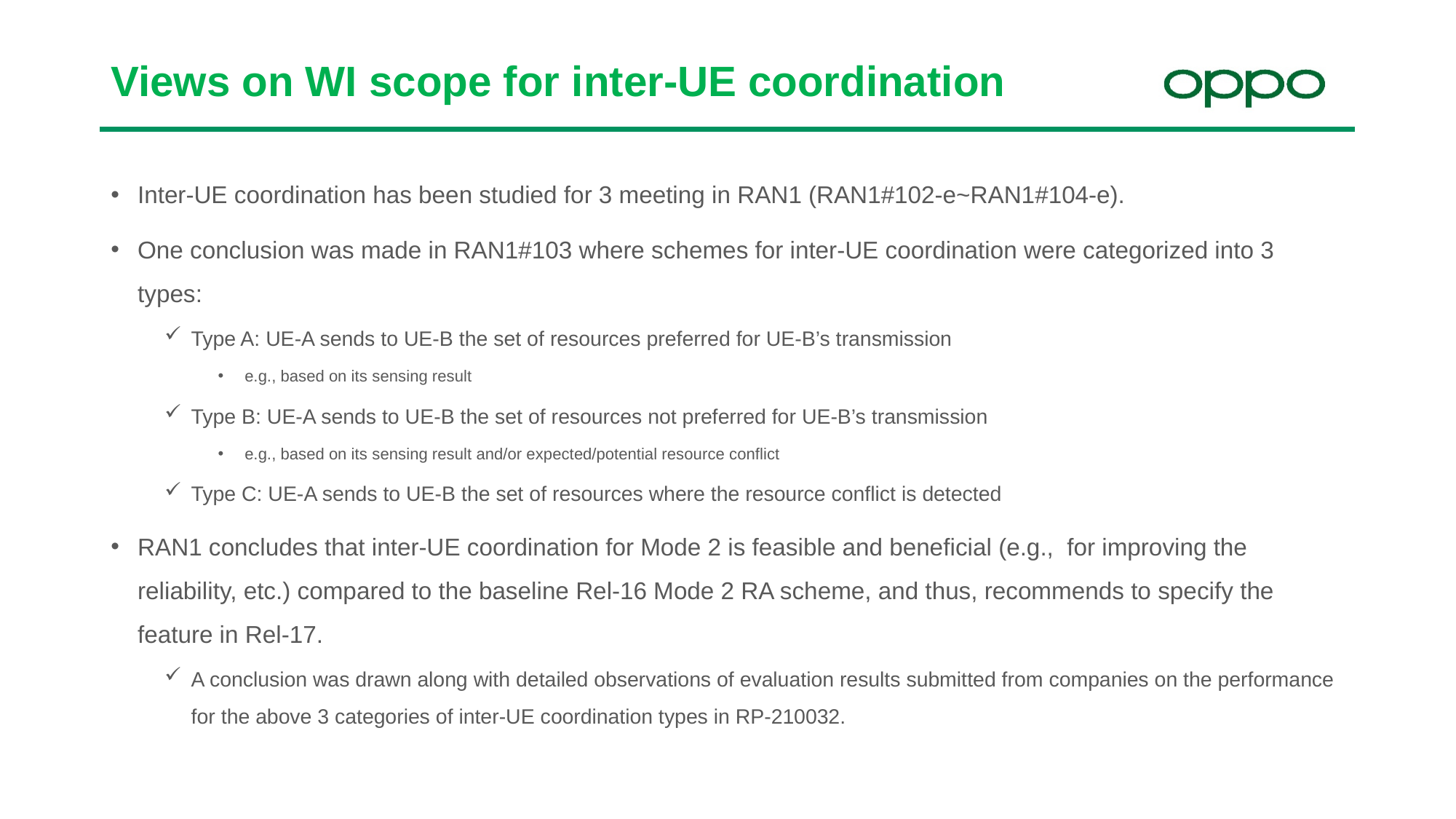

# Views on WI scope for inter-UE coordination
Inter-UE coordination has been studied for 3 meeting in RAN1 (RAN1#102-e~RAN1#104-e).
One conclusion was made in RAN1#103 where schemes for inter-UE coordination were categorized into 3 types:
Type A: UE-A sends to UE-B the set of resources preferred for UE-B’s transmission
e.g., based on its sensing result
Type B: UE-A sends to UE-B the set of resources not preferred for UE-B’s transmission
e.g., based on its sensing result and/or expected/potential resource conflict
Type C: UE-A sends to UE-B the set of resources where the resource conflict is detected
RAN1 concludes that inter-UE coordination for Mode 2 is feasible and beneficial (e.g.,  for improving the reliability, etc.) compared to the baseline Rel-16 Mode 2 RA scheme, and thus, recommends to specify the feature in Rel-17.
A conclusion was drawn along with detailed observations of evaluation results submitted from companies on the performance for the above 3 categories of inter-UE coordination types in RP-210032.